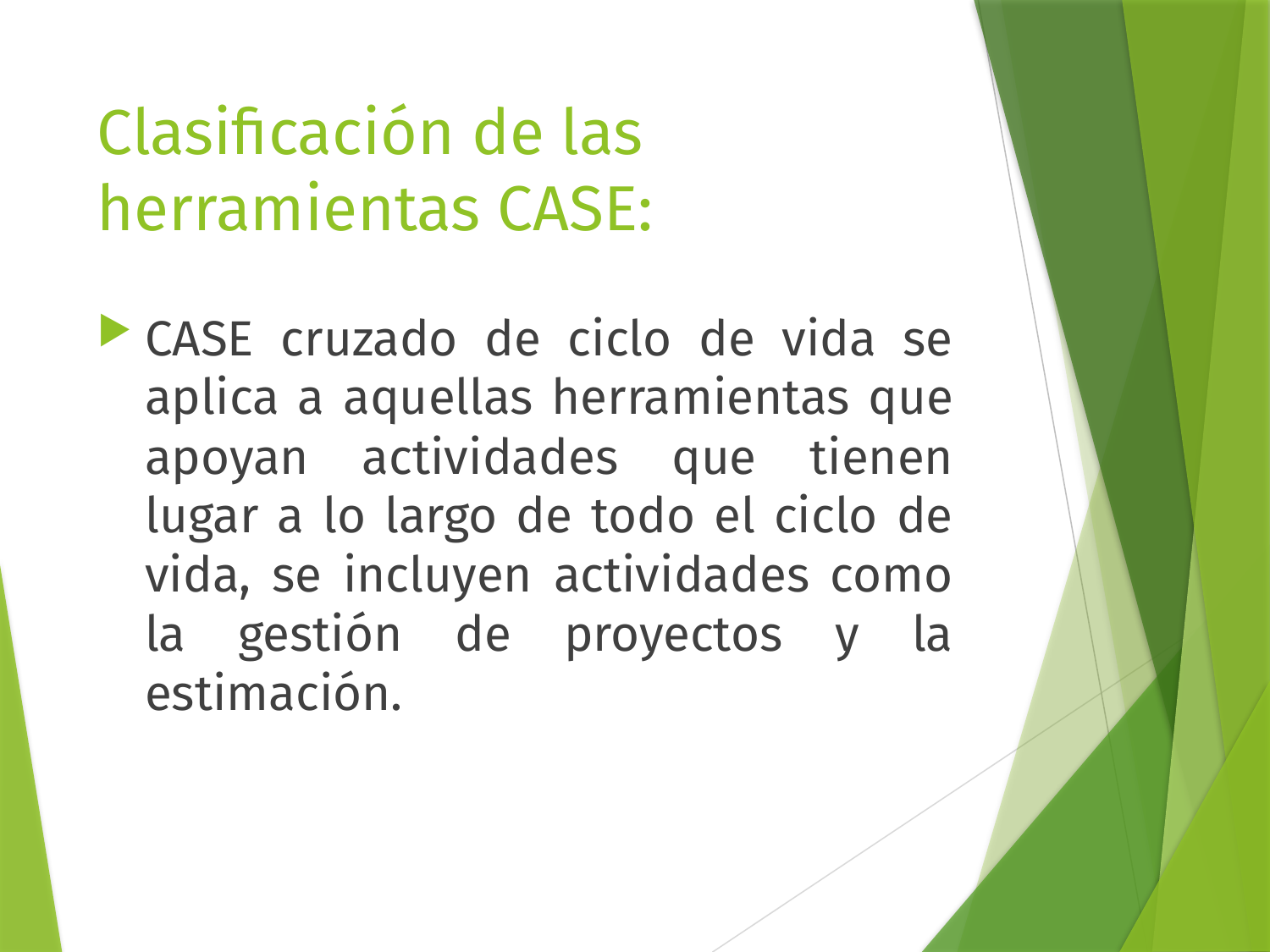

# Clasificación de las herramientas CASE:
CASE cruzado de ciclo de vida se aplica a aquellas herramientas que apoyan actividades que tienen lugar a lo largo de todo el ciclo de vida, se incluyen actividades como la gestión de proyectos y la estimación.